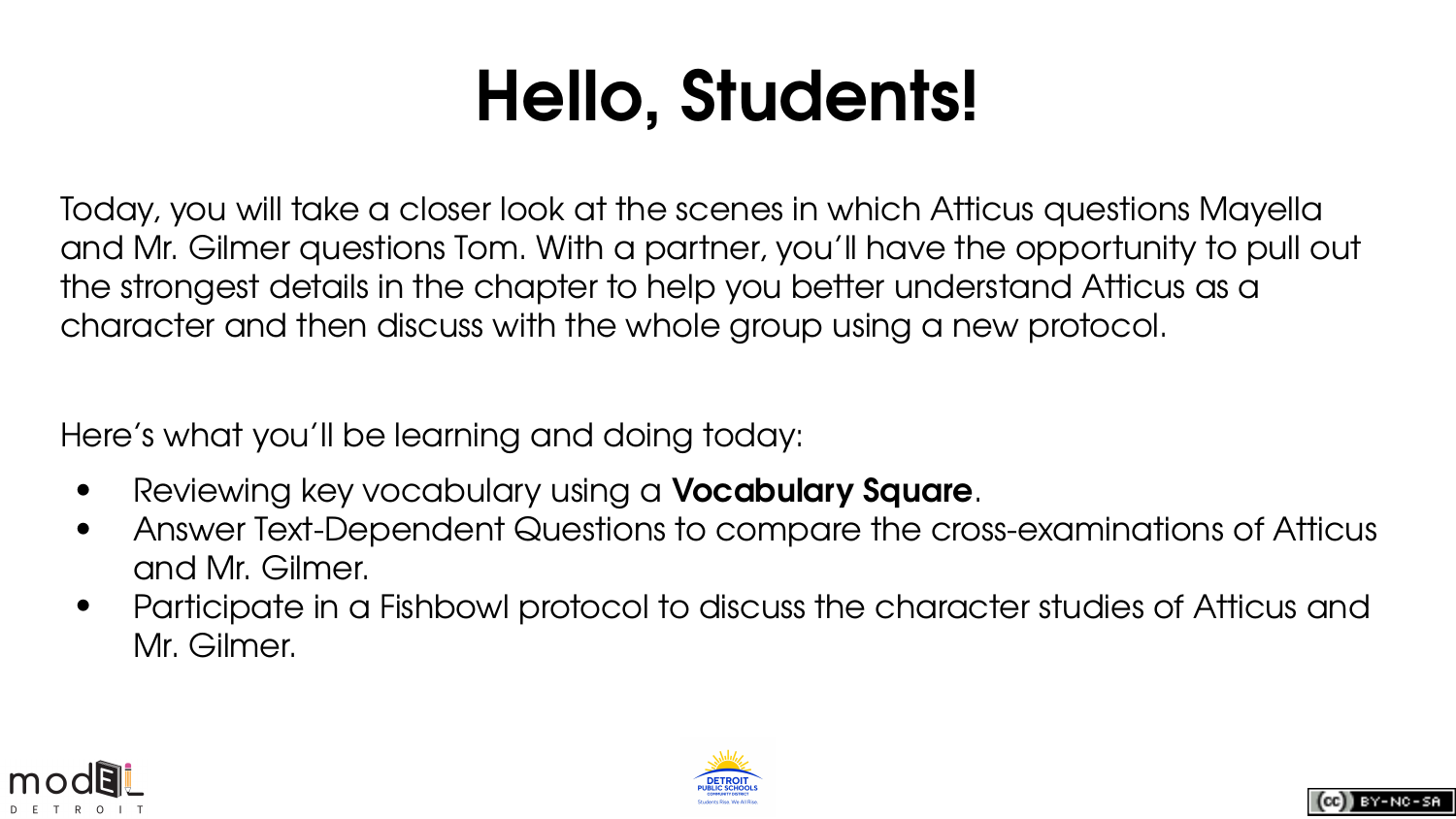

# Hello, Students!
Today, you will take a closer look at the scenes in which Atticus questions Mayella and Mr. Gilmer questions Tom. With a partner, you’ll have the opportunity to pull out the strongest details in the chapter to help you better understand Atticus as a character and then discuss with the whole group using a new protocol.

Here’s what you’ll be learning and doing today:
Reviewing key vocabulary using a Vocabulary Square.
Answer Text-Dependent Questions to compare the cross-examinations of Atticus and Mr. Gilmer.
Participate in a Fishbowl protocol to discuss the character studies of Atticus and Mr. Gilmer.